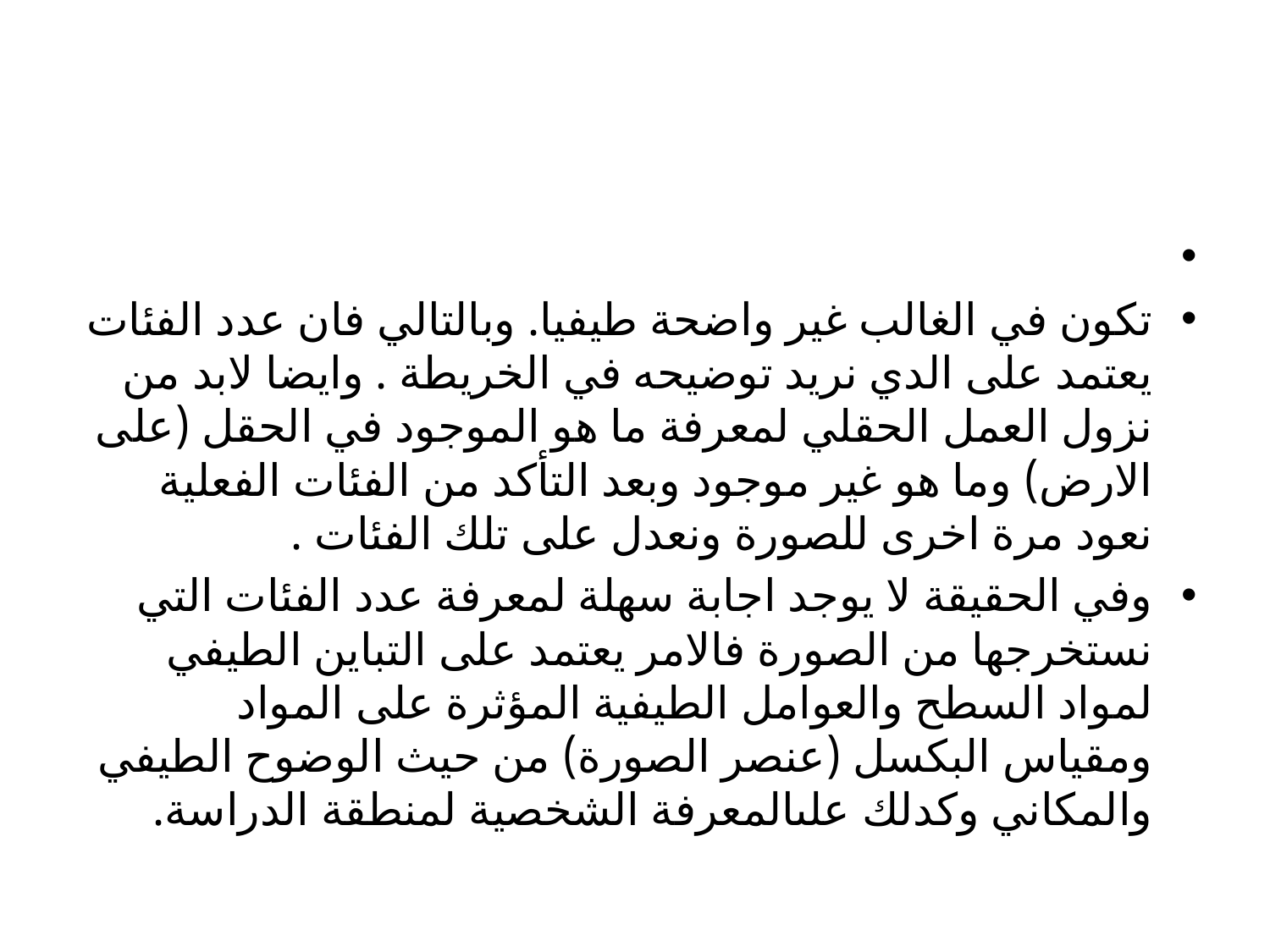

تكون في الغالب غير واضحة طيفيا. وبالتالي فان عدد الفئات يعتمد على الدي نريد توضيحه في الخريطة . وايضا لابد من نزول العمل الحقلي لمعرفة ما هو الموجود في الحقل (على الارض) وما هو غير موجود وبعد التأكد من الفئات الفعلية نعود مرة اخرى للصورة ونعدل على تلك الفئات .
وفي الحقيقة لا يوجد اجابة سهلة لمعرفة عدد الفئات التي نستخرجها من الصورة فالامر يعتمد على التباين الطيفي لمواد السطح والعوامل الطيفية المؤثرة على المواد ومقياس البكسل (عنصر الصورة) من حيث الوضوح الطيفي والمكاني وكدلك علىالمعرفة الشخصية لمنطقة الدراسة.